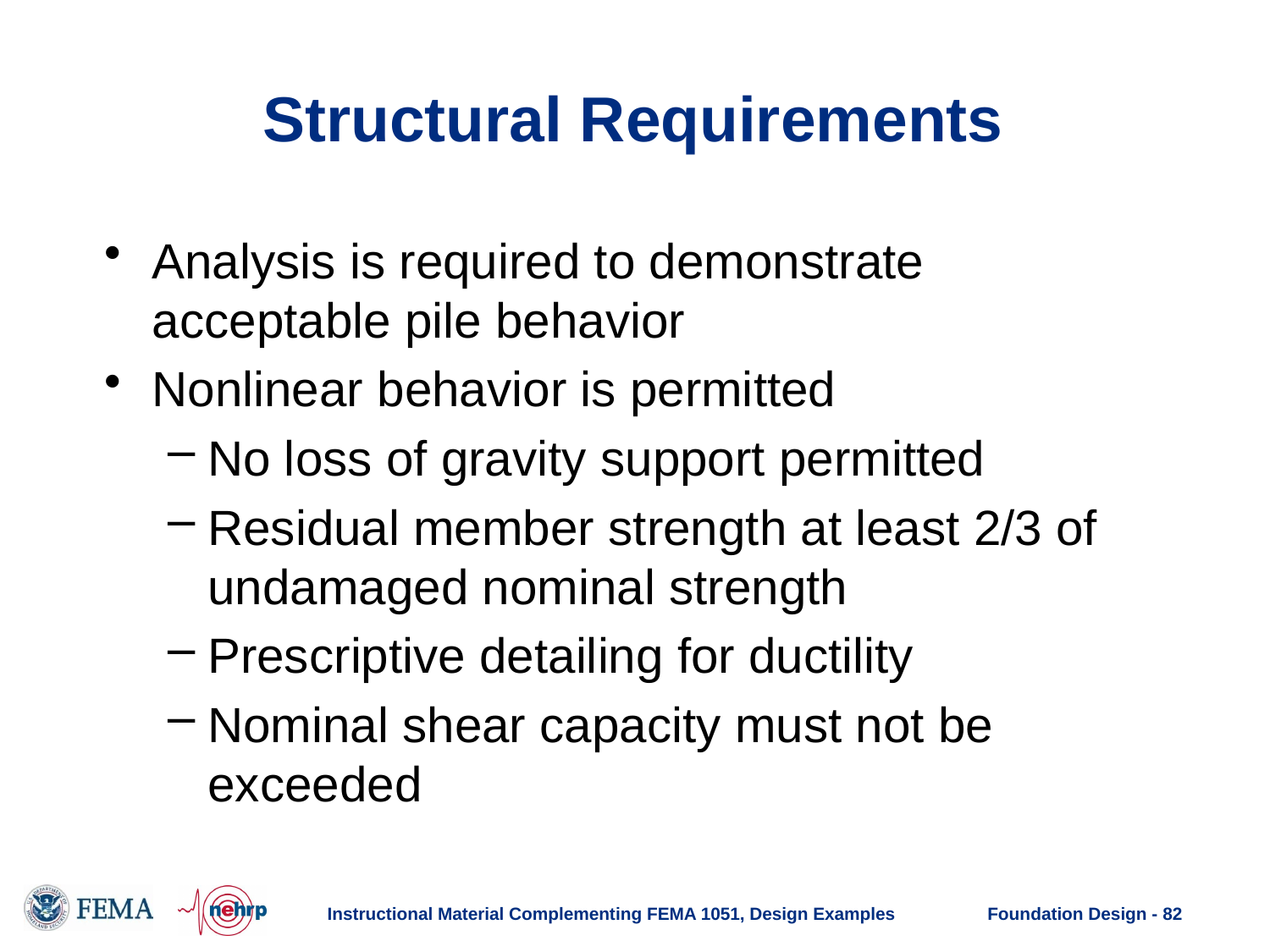

# Structural Requirements
Analysis is required to demonstrate acceptable pile behavior
Nonlinear behavior is permitted
No loss of gravity support permitted
Residual member strength at least 2/3 of undamaged nominal strength
Prescriptive detailing for ductility
Nominal shear capacity must not be exceeded
Instructional Material Complementing FEMA 1051, Design Examples
Foundation Design - 82